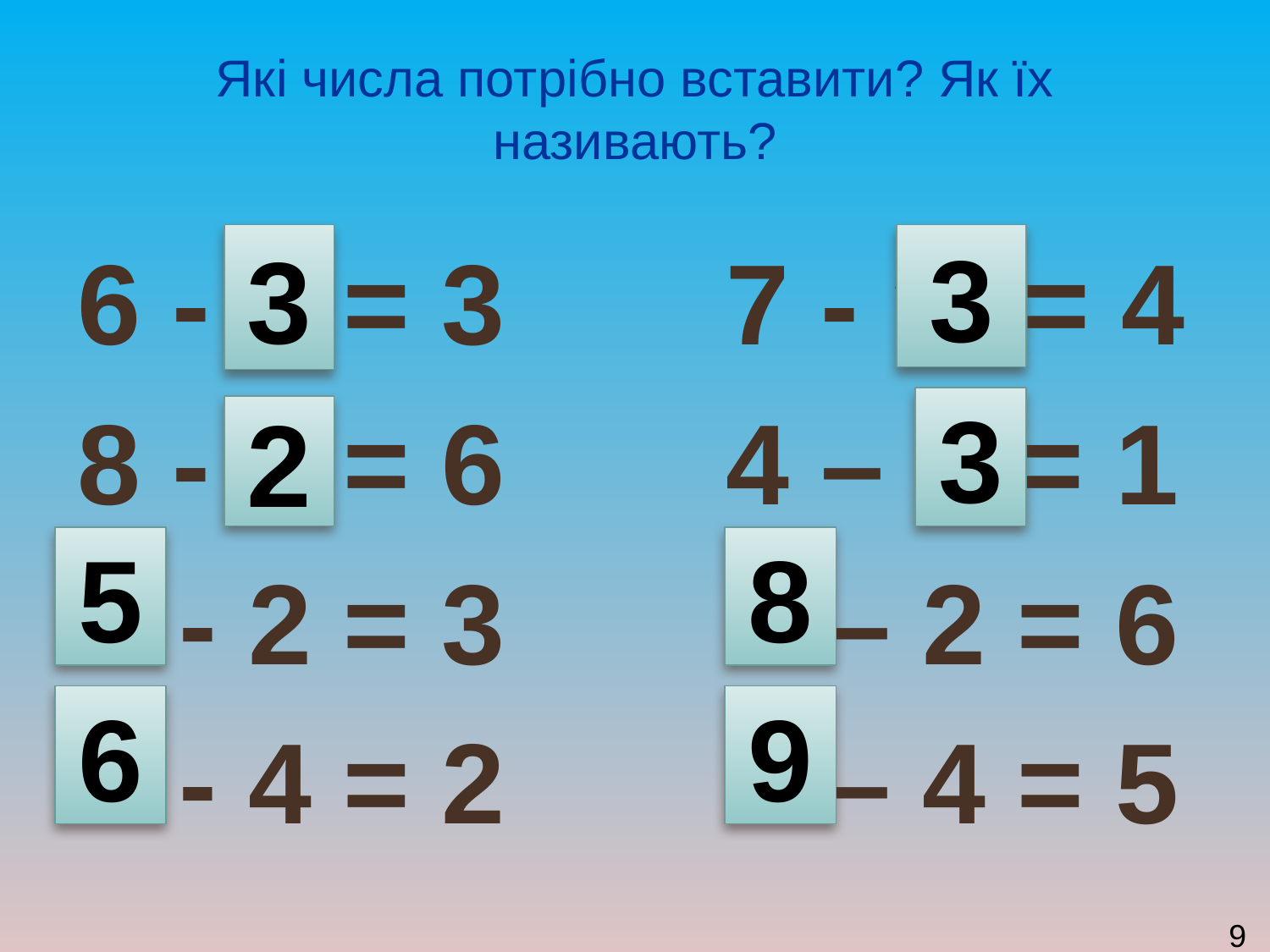

# Які числа потрібно вставити? Як їх називають?
6 - ? = 3       7 - ?  = 4
8 - ? = 6       4 – ? = 1
? - 2 = 3       ? – 2 = 6
? - 4 = 2       ? – 4 = 5

3
3
3
2
5
8
6
9
9